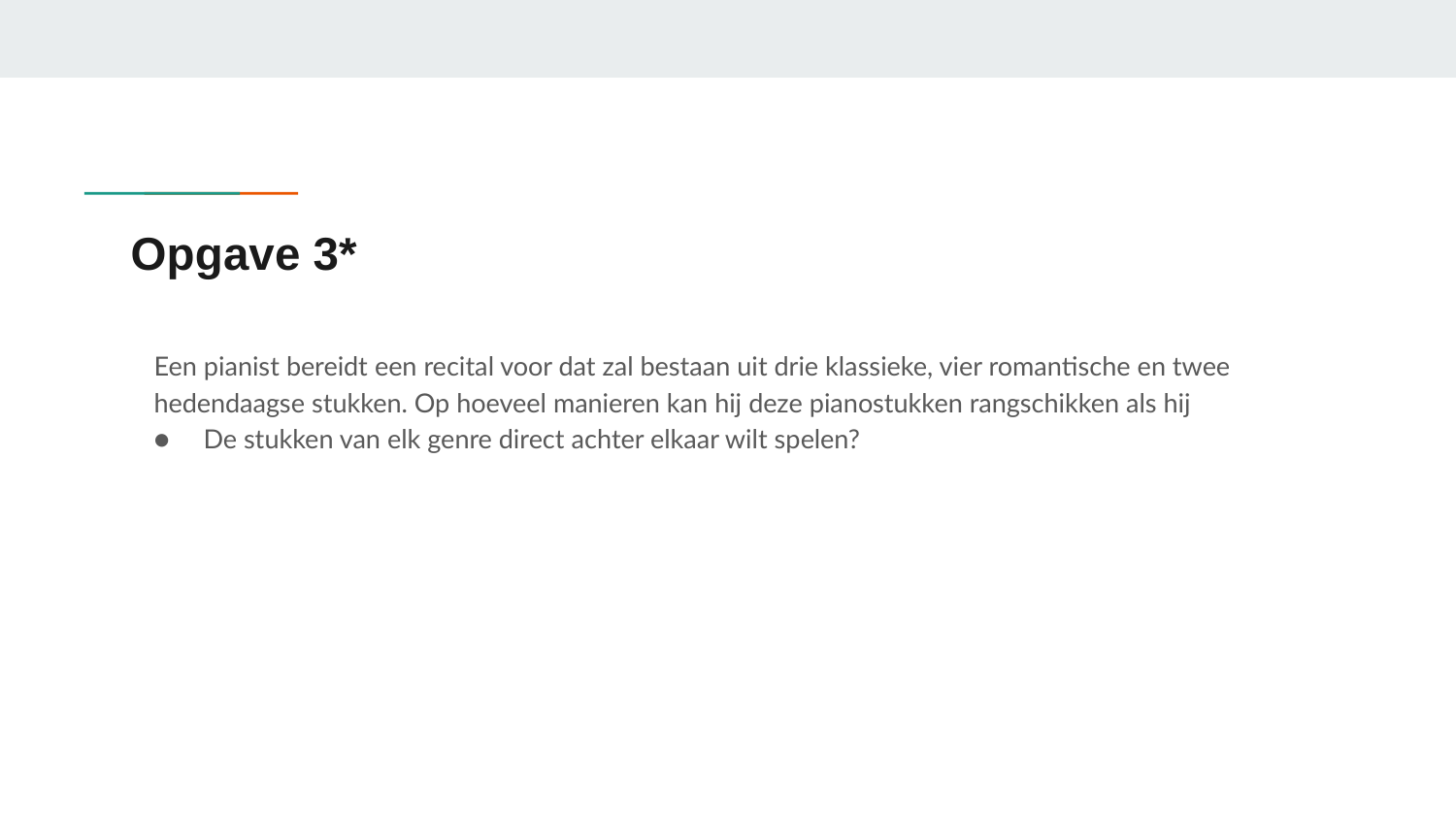

# Opgave 3*
Een pianist bereidt een recital voor dat zal bestaan uit drie klassieke, vier romantische en twee hedendaagse stukken. Op hoeveel manieren kan hij deze pianostukken rangschikken als hij
De stukken van elk genre direct achter elkaar wilt spelen?